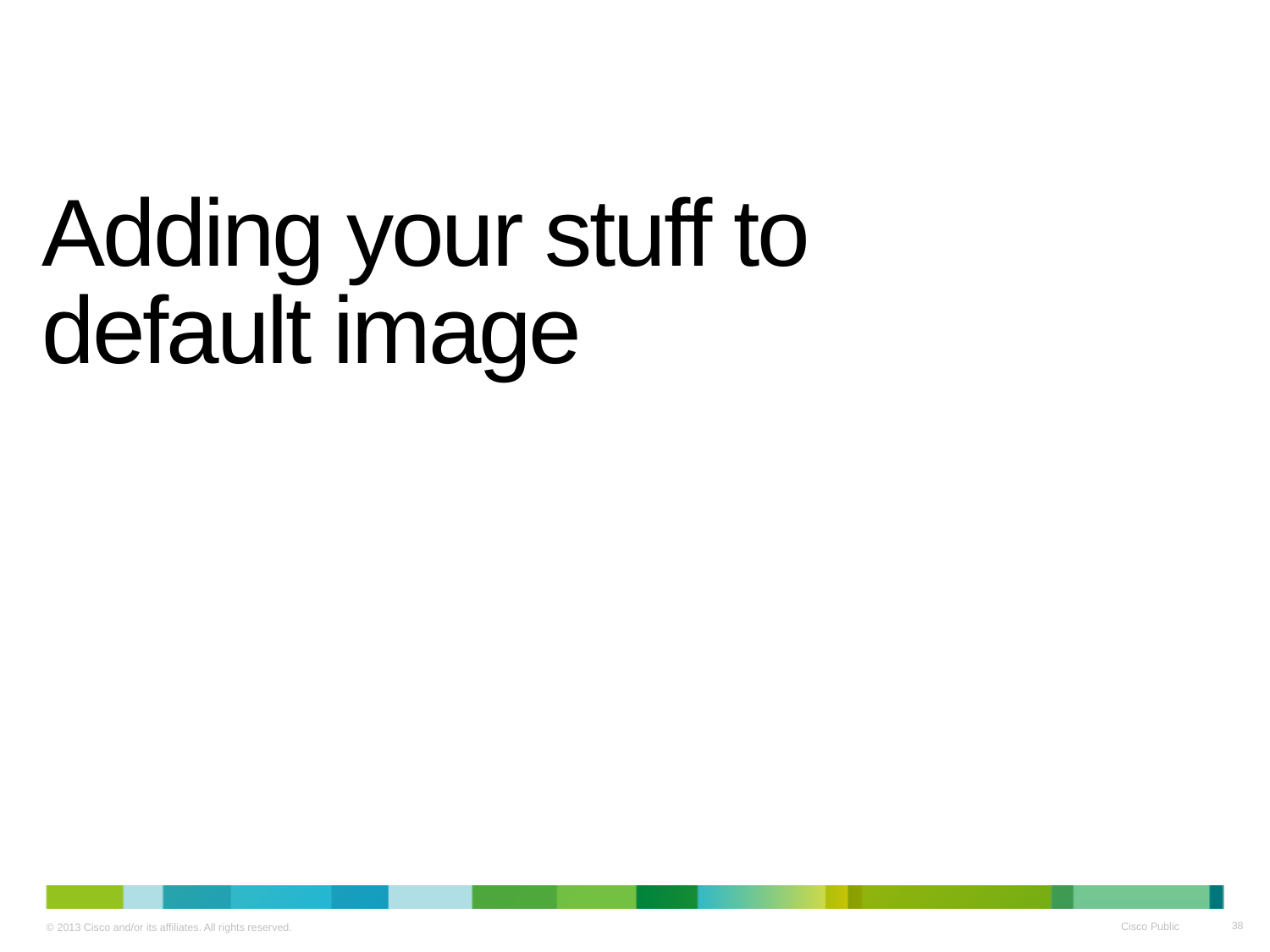

# Adding your stuff to default image